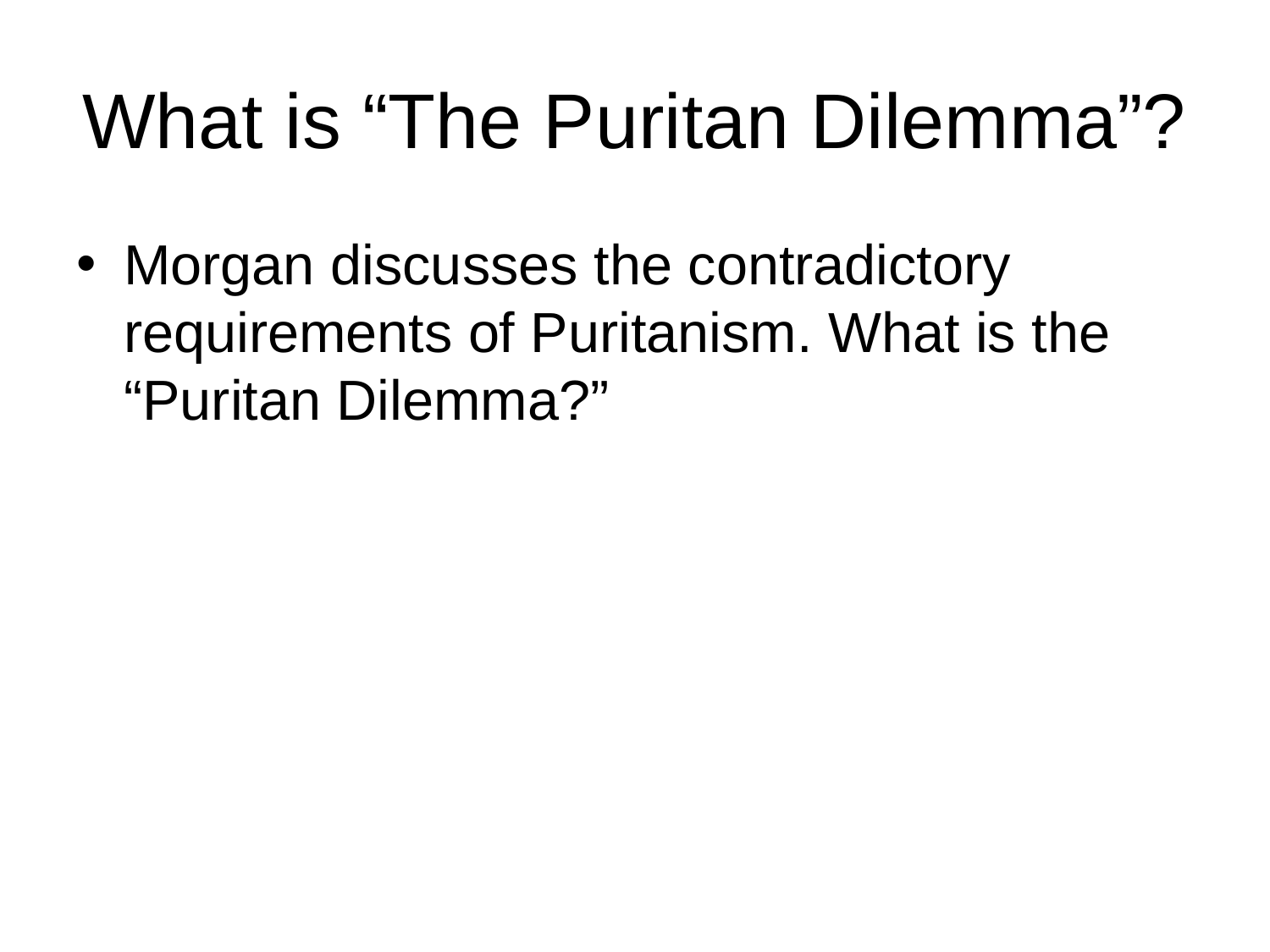

# What is “The Puritan Dilemma”?
Morgan discusses the contradictory requirements of Puritanism. What is the “Puritan Dilemma?”